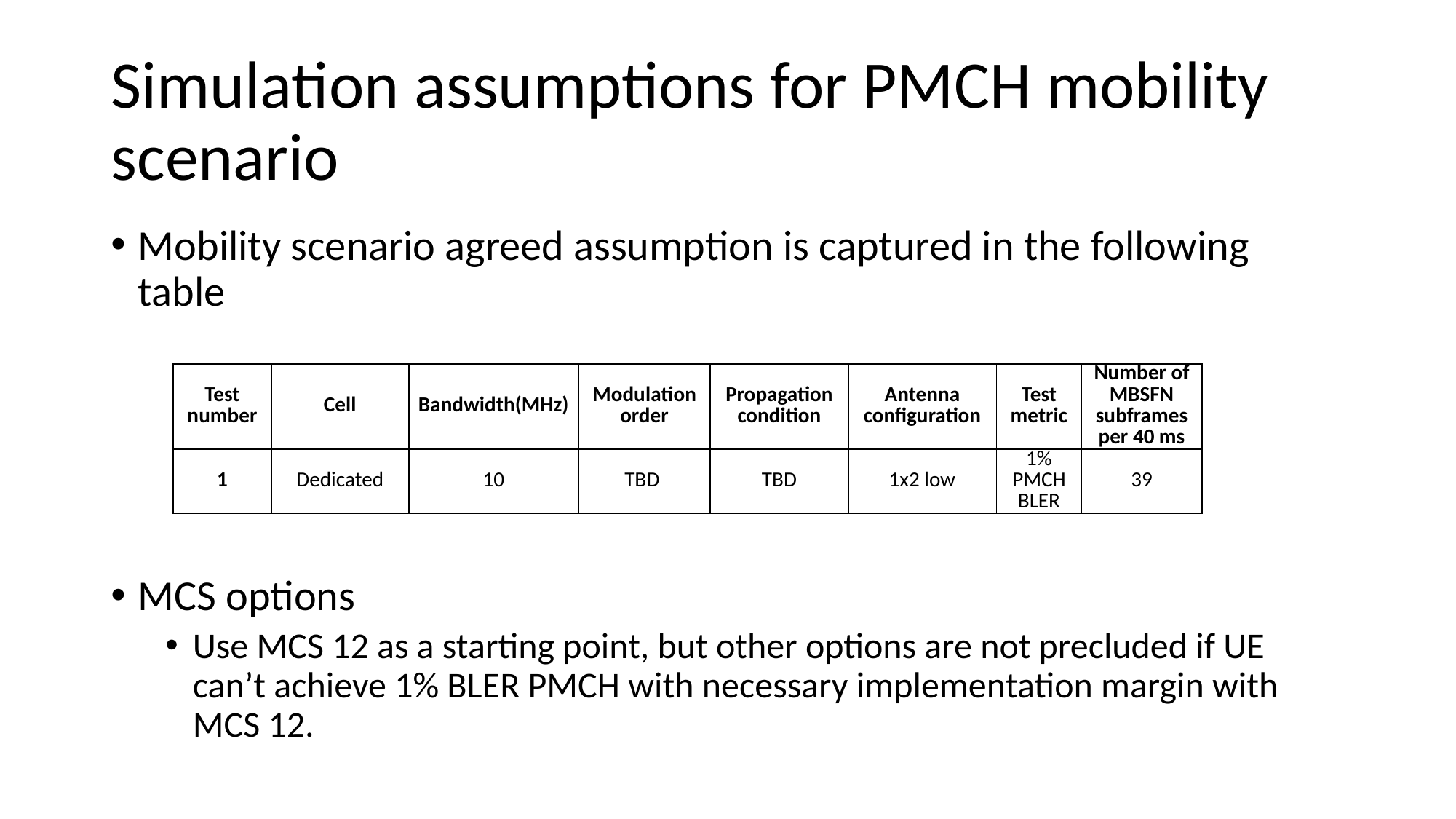

# Simulation assumptions for PMCH mobility scenario
Mobility scenario agreed assumption is captured in the following table

MCS options
Use MCS 12 as a starting point, but other options are not precluded if UE can’t achieve 1% BLER PMCH with necessary implementation margin with MCS 12.

| Test number | Cell | Bandwidth(MHz) | Modulation order | Propagation condition | Antenna configuration | Test metric | Number of MBSFN subframes per 40 ms |
| --- | --- | --- | --- | --- | --- | --- | --- |
| 1 | Dedicated | 10 | TBD | TBD | 1x2 low | 1% PMCH BLER | 39 |